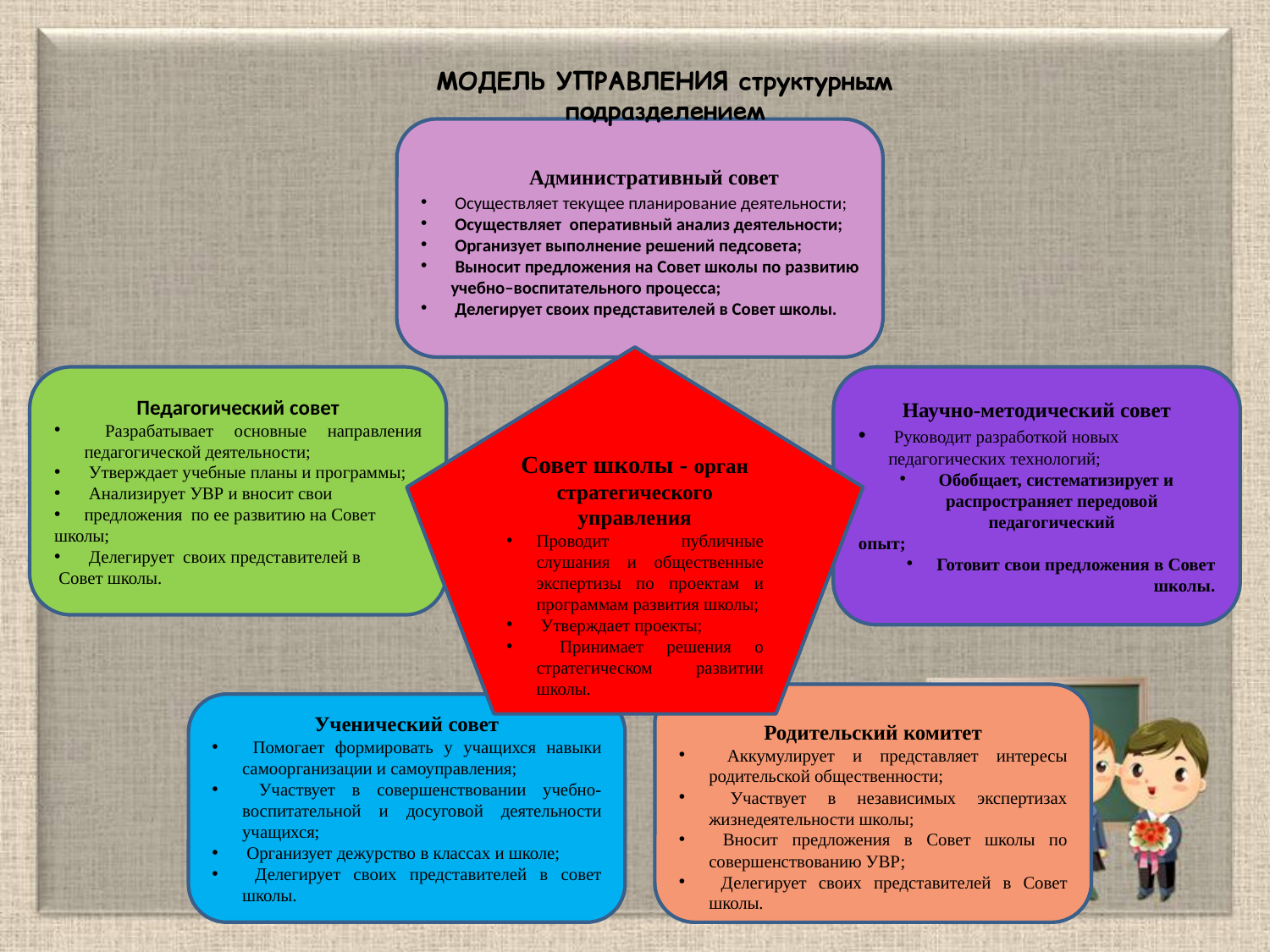

МОДЕЛЬ УПРАВЛЕНИЯ структурным подразделением

    Административный совет
 Осуществляет текущее планирование деятельности;
 Осуществляет  оперативный анализ деятельности;
 Организует выполнение решений педсовета;
 Выносит предложения на Совет школы по развитию учебно–воспитательного процесса;
 Делегирует своих представителей в Совет школы.

Совет школы - орган стратегического управления
Проводит публичные слушания и общественные экспертизы по проектам и программам развития школы;
 Утверждает проекты;
 Принимает решения о стратегическом развитии школы.
Педагогический совет
 Разрабатывает основные направления педагогической деятельности;
 Утверждает учебные планы и программы;
 Анализирует УВР и вносит свои
предложения  по ее развитию на Совет
школы;
 Делегирует  своих представителей в
 Совет школы.
Научно-методический совет
 Руководит разработкой новых                      педагогических технологий;
  Обобщает, систематизирует и распространяет передовой педагогический
опыт;
Готовит свои предложения в Совет школы.

Родительский комитет
 Аккумулирует и представляет интересы родительской общественности;
 Участвует в независимых экспертизах жизнедеятельности школы;
 Вносит предложения в Совет школы по совершенствованию УВР;
 Делегирует своих представителей в Совет школы.

Ученический совет
 Помогает формировать у учащихся навыки самоорганизации и самоуправления;
 Участвует в совершенствовании учебно-воспитательной и досуговой деятельности учащихся;
 Организует дежурство в классах и школе;
 Делегирует своих представителей в совет школы.